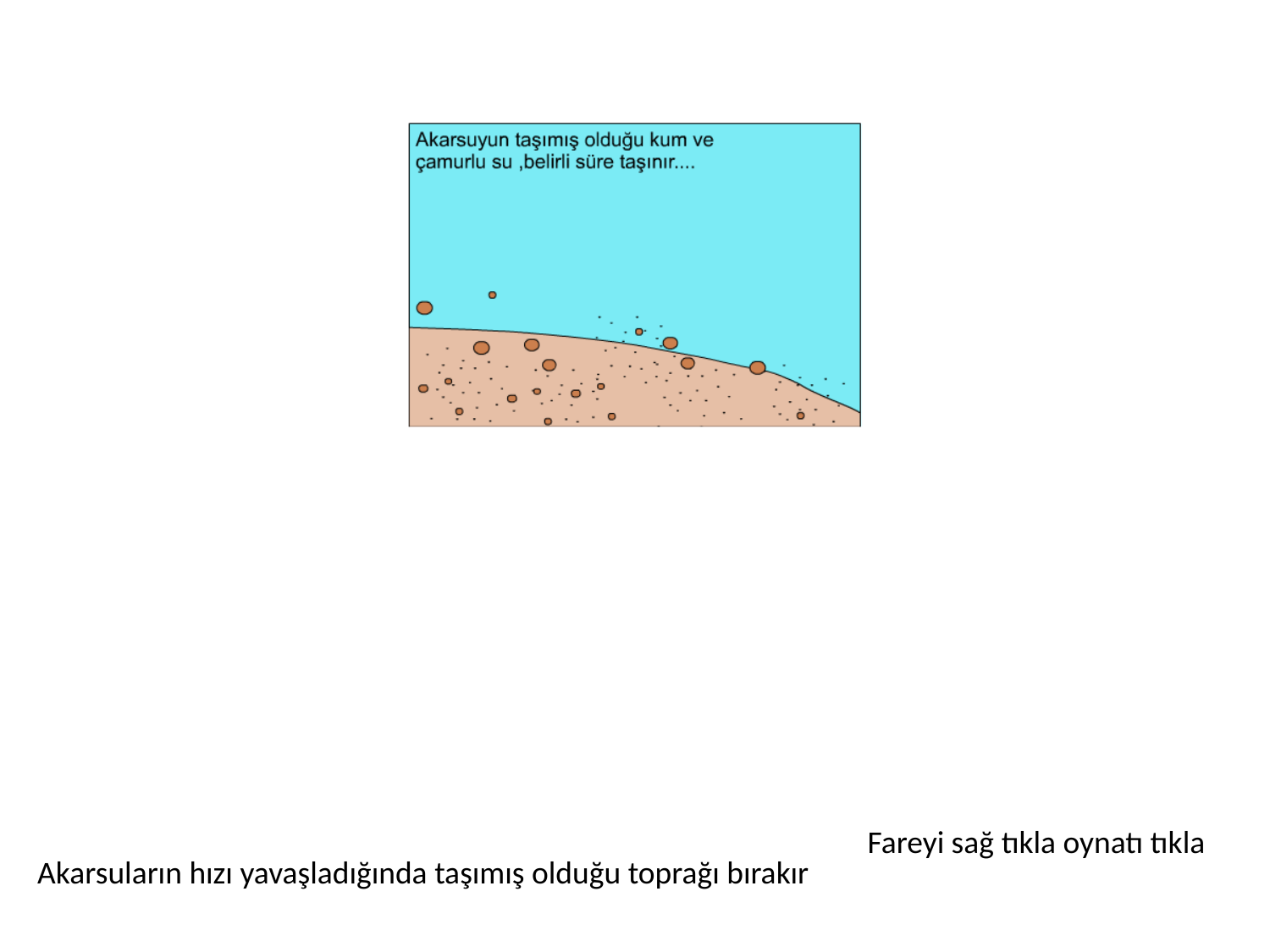

Fareyi sağ tıkla oynatı tıkla
Akarsuların hızı yavaşladığında taşımış olduğu toprağı bırakır